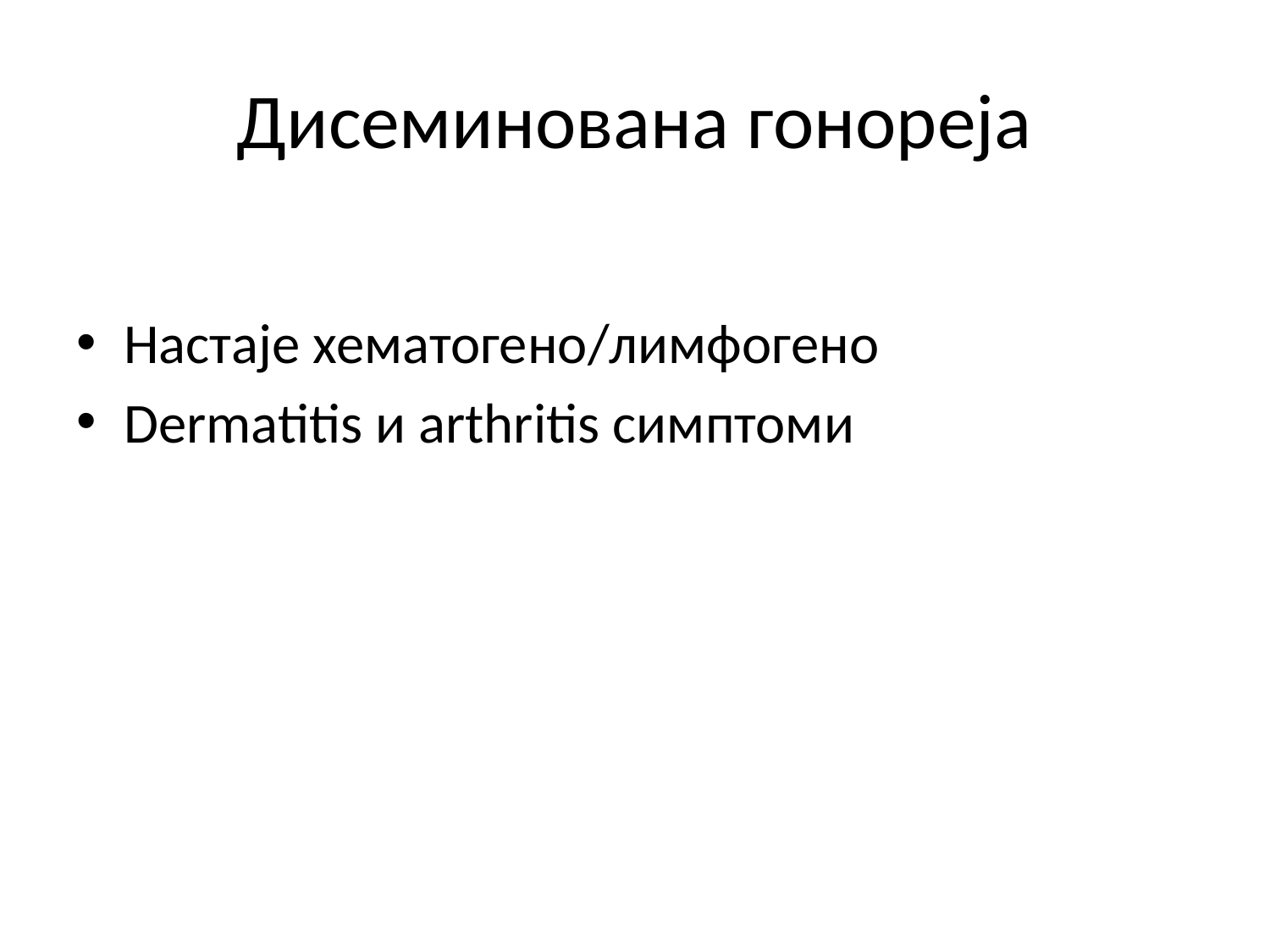

# Дисеминована гонореја

Настаје хематогено/лимфогено
Dermatitis и arthritis симптоми